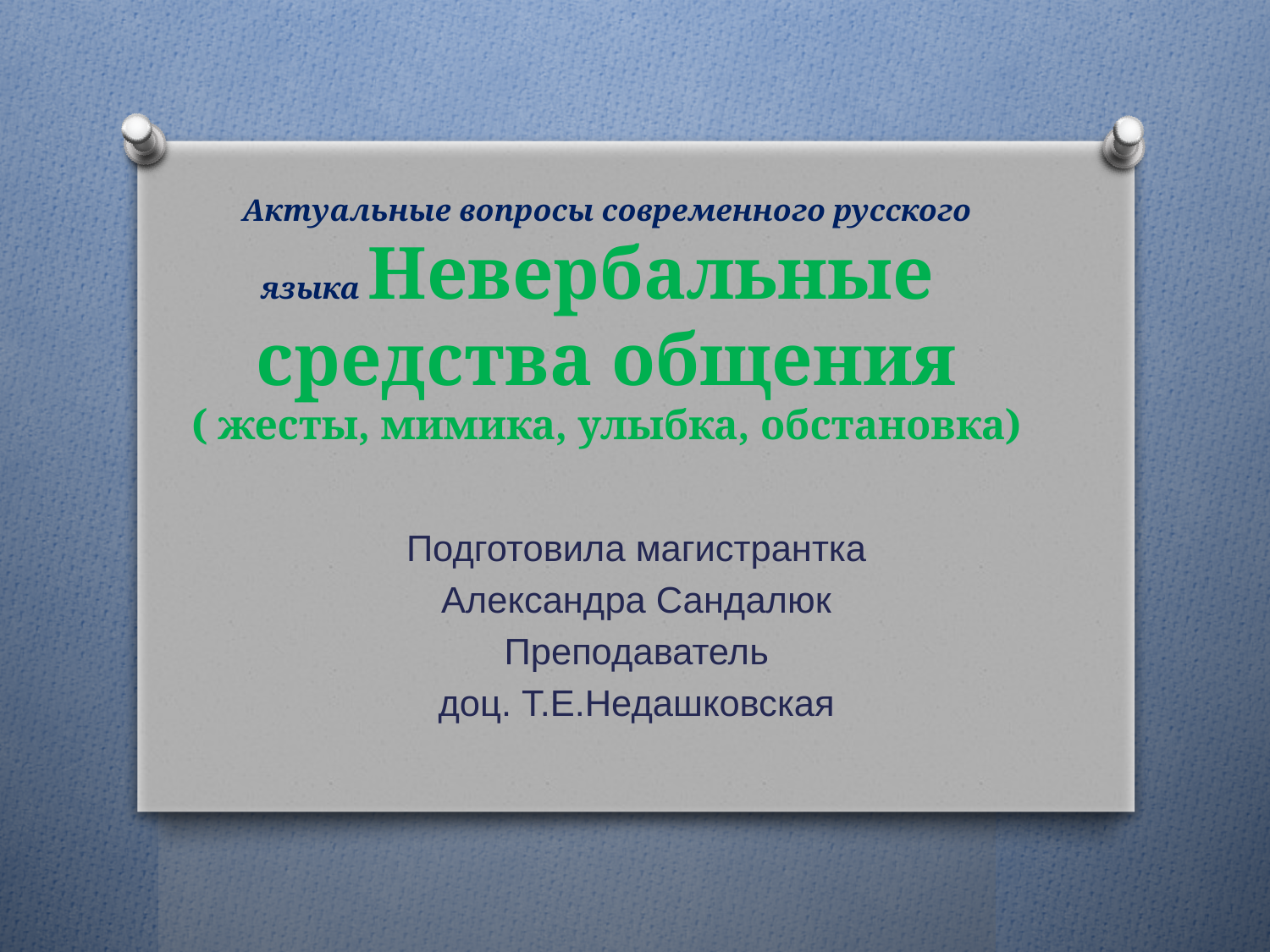

# Актуальные вопросы современного русского языка Невербальные средства общения ( жесты, мимика, улыбка, обстановка)
Подготовила магистрантка
Александра Сандалюк
Преподаватель
доц. Т.Е.Недашковская